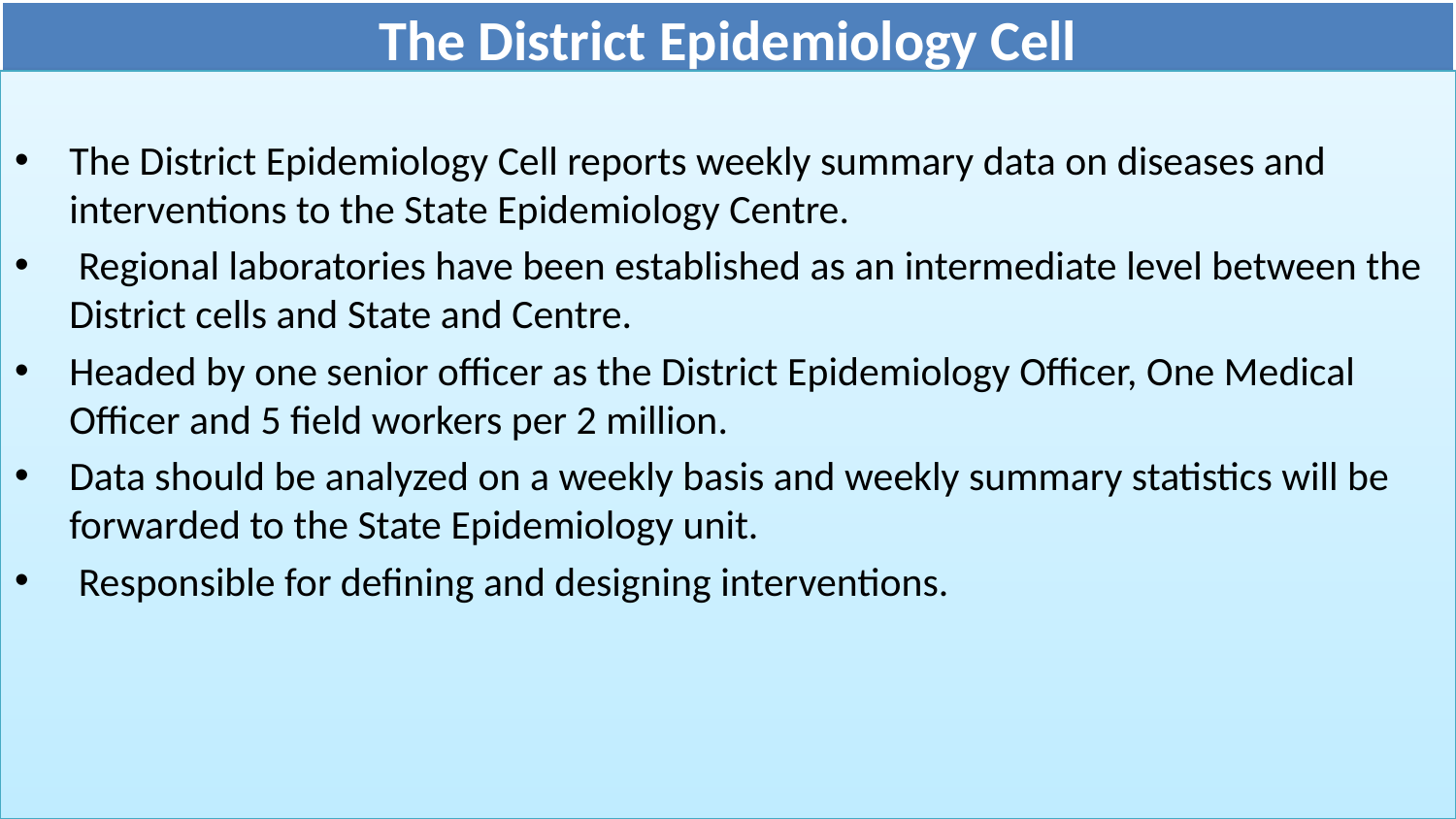

# The District Epidemiology Cell

The District Epidemiology Cell reports weekly summary data on diseases and interventions to the State Epidemiology Centre.
 Regional laboratories have been established as an intermediate level between the District cells and State and Centre.
Headed by one senior officer as the District Epidemiology Officer, One Medical Officer and 5 field workers per 2 million.
Data should be analyzed on a weekly basis and weekly summary statistics will be forwarded to the State Epidemiology unit.
 Responsible for defining and designing interventions.

25